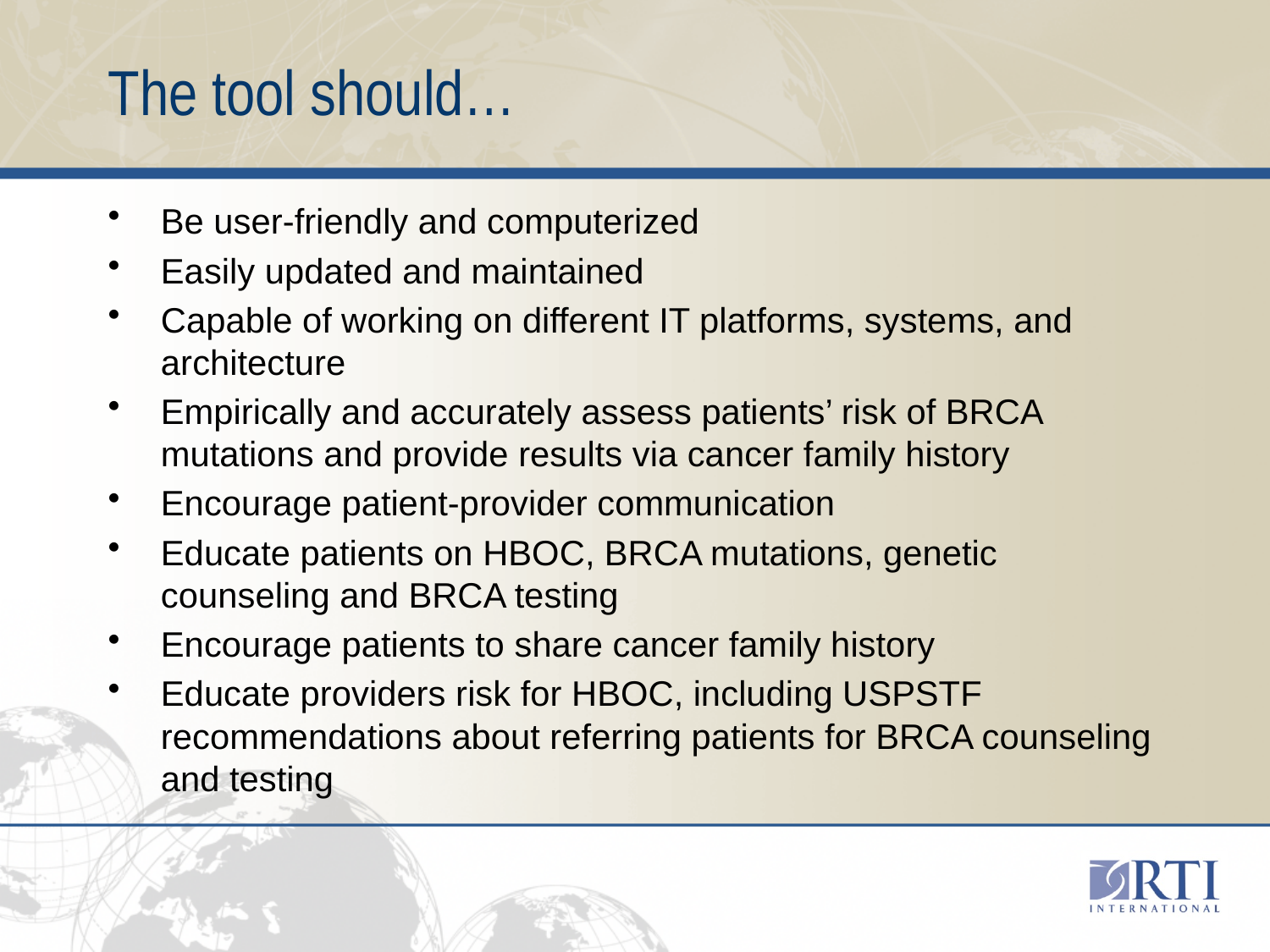

# The tool should…
Be user-friendly and computerized
Easily updated and maintained
Capable of working on different IT platforms, systems, and architecture
Empirically and accurately assess patients’ risk of BRCA mutations and provide results via cancer family history
Encourage patient-provider communication
Educate patients on HBOC, BRCA mutations, genetic counseling and BRCA testing
Encourage patients to share cancer family history
Educate providers risk for HBOC, including USPSTF  recommendations about referring patients for BRCA counseling and testing